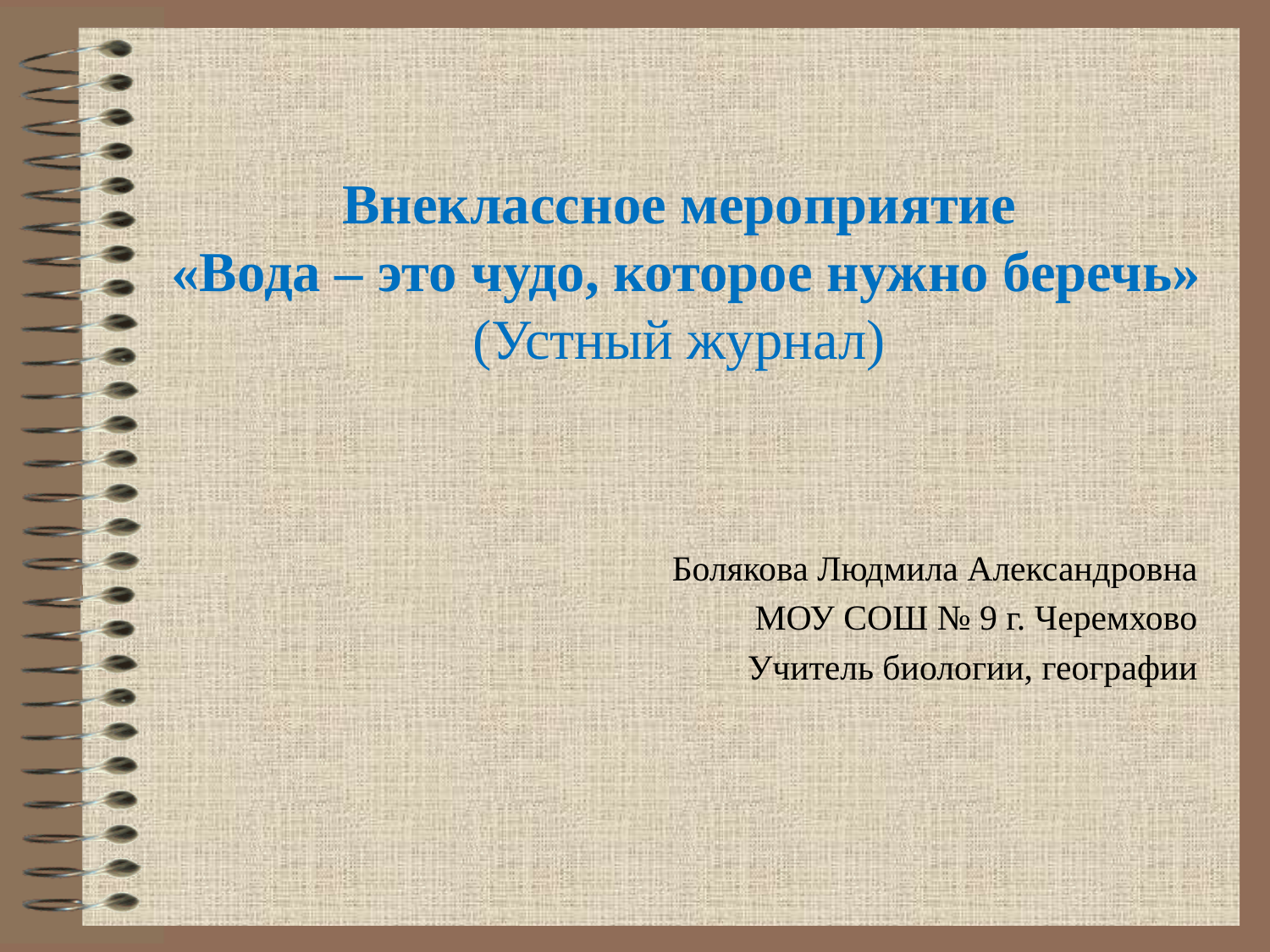

# Внеклассное мероприятие «Вода – это чудо, которое нужно беречь» (Устный журнал)
Болякова Людмила Александровна
МОУ СОШ № 9 г. Черемхово
Учитель биологии, географии